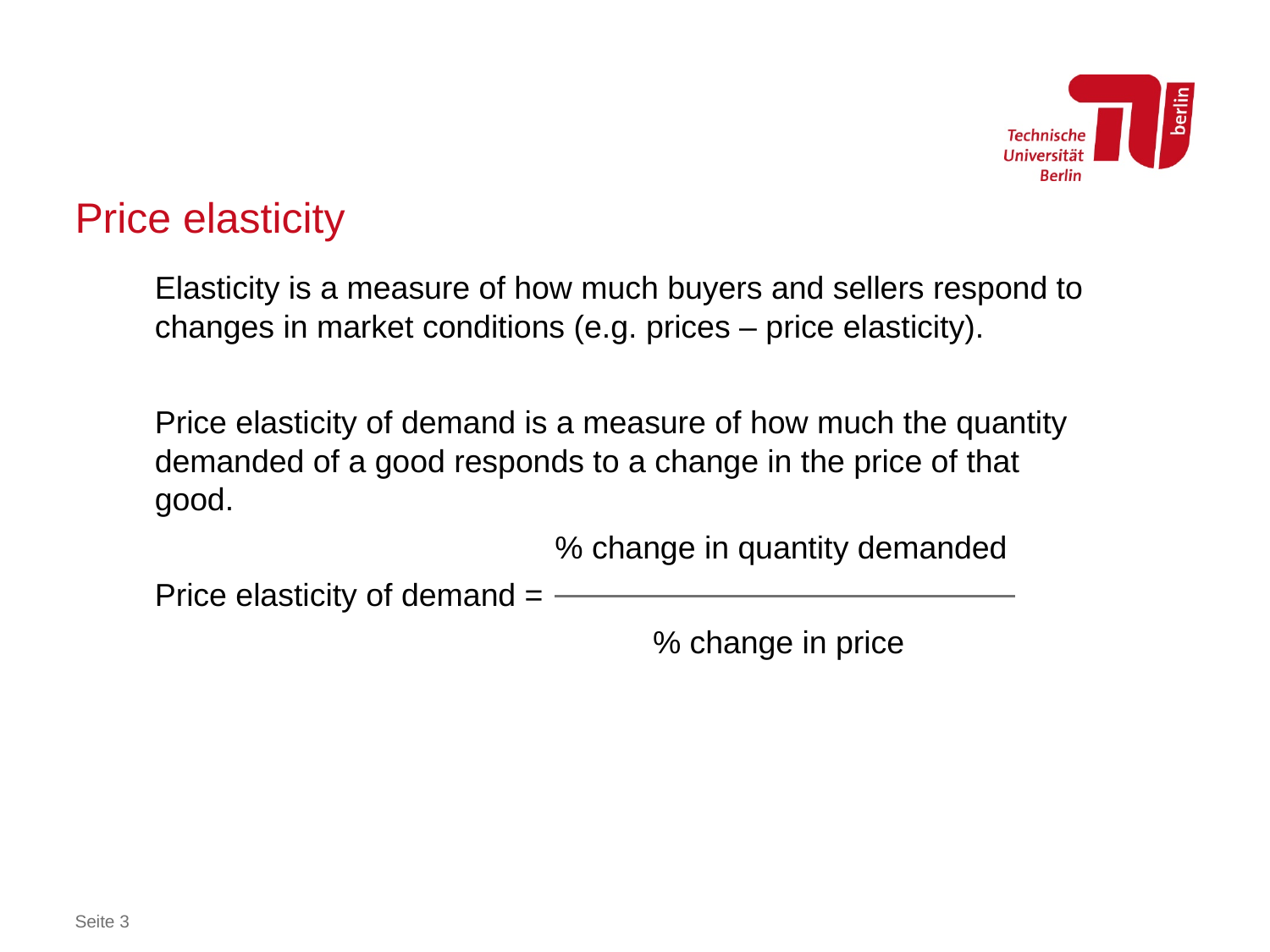

# Price elasticity
Elasticity is a measure of how much buyers and sellers respond to changes in market conditions (e.g. prices – price elasticity).

Price elasticity of demand is a measure of how much the quantity demanded of a good responds to a change in the price of that good.
                                             % change in quantity demanded
Price elasticity of demand =
                                                        % change in price

Seite 3